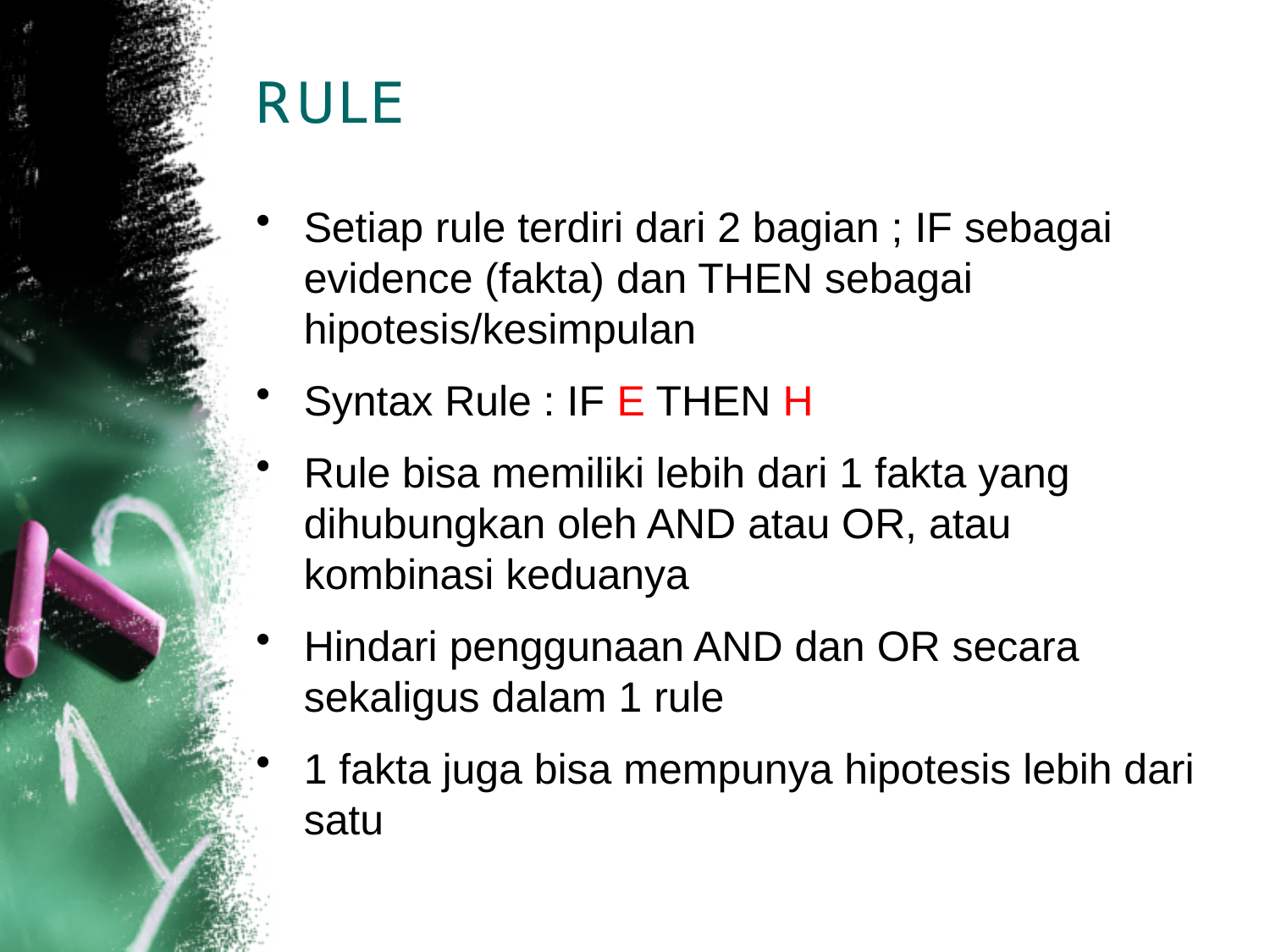

# RULE
Setiap rule terdiri dari 2 bagian ; IF sebagai evidence (fakta) dan THEN sebagai hipotesis/kesimpulan
Syntax Rule : IF E THEN H
Rule bisa memiliki lebih dari 1 fakta yang dihubungkan oleh AND atau OR, atau kombinasi keduanya
Hindari penggunaan AND dan OR secara sekaligus dalam 1 rule
1 fakta juga bisa mempunya hipotesis lebih dari satu